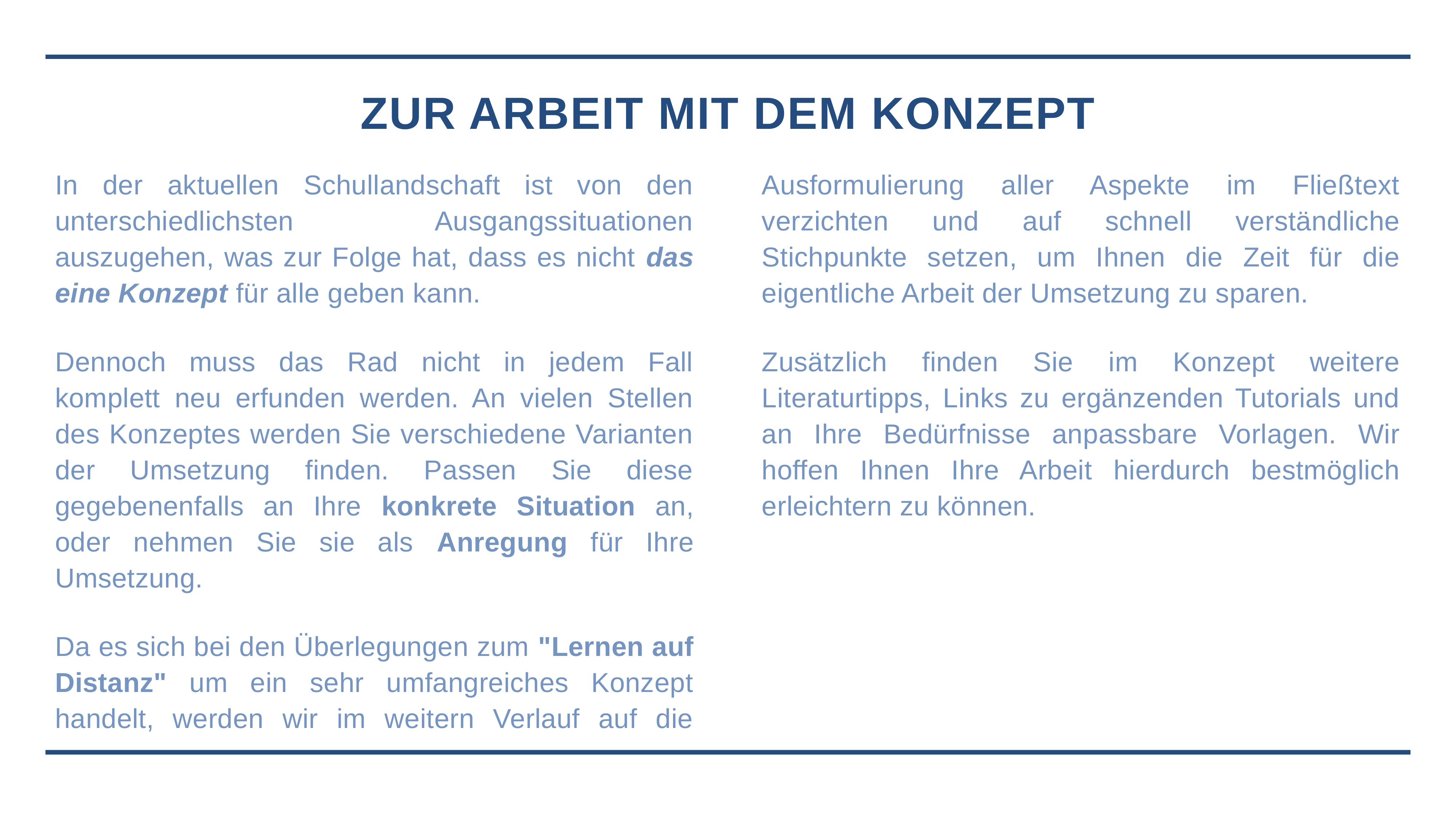

# Zur Arbeit mit dem Konzept
In der aktuellen Schullandschaft ist von den unterschiedlichsten Ausgangssituationen auszugehen, was zur Folge hat, dass es nicht das eine Konzept für alle geben kann.
Dennoch muss das Rad nicht in jedem Fall komplett neu erfunden werden. An vielen Stellen des Konzeptes werden Sie verschiedene Varianten der Umsetzung finden. Passen Sie diese gegebenenfalls an Ihre konkrete Situation an, oder nehmen Sie sie als Anregung für Ihre Umsetzung.
Da es sich bei den Überlegungen zum "Lernen auf Distanz" um ein sehr umfangreiches Konzept handelt, werden wir im weitern Verlauf auf die Ausformulierung aller Aspekte im Fließtext verzichten und auf schnell verständliche Stichpunkte setzen, um Ihnen die Zeit für die eigentliche Arbeit der Umsetzung zu sparen.
Zusätzlich finden Sie im Konzept weitere Literaturtipps, Links zu ergänzenden Tutorials und an Ihre Bedürfnisse anpassbare Vorlagen. Wir hoffen Ihnen Ihre Arbeit hierdurch bestmöglich erleichtern zu können.